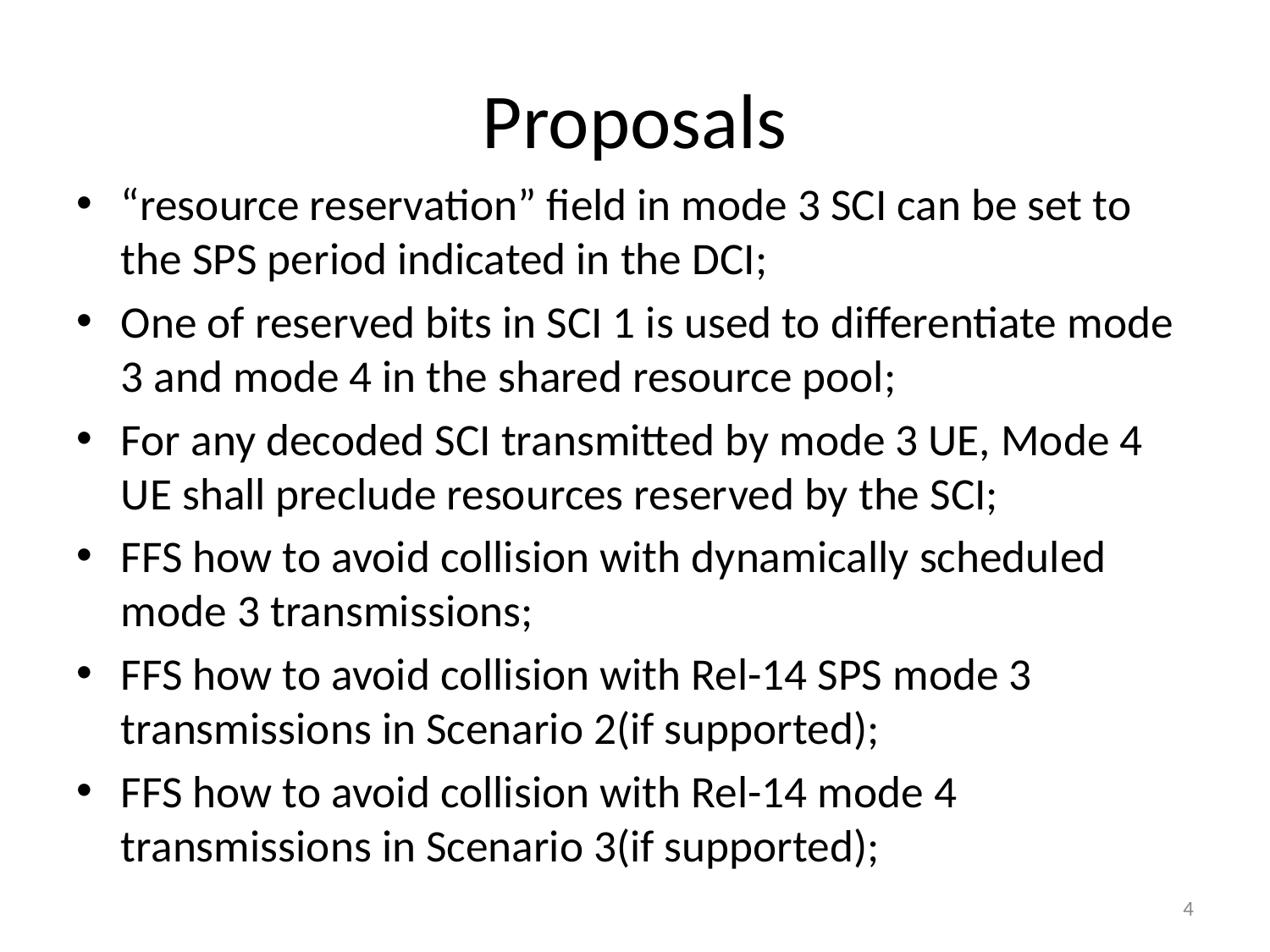

# Proposals
“resource reservation” field in mode 3 SCI can be set to the SPS period indicated in the DCI;
One of reserved bits in SCI 1 is used to differentiate mode 3 and mode 4 in the shared resource pool;
For any decoded SCI transmitted by mode 3 UE, Mode 4 UE shall preclude resources reserved by the SCI;
FFS how to avoid collision with dynamically scheduled mode 3 transmissions;
FFS how to avoid collision with Rel-14 SPS mode 3 transmissions in Scenario 2(if supported);
FFS how to avoid collision with Rel-14 mode 4 transmissions in Scenario 3(if supported);
4